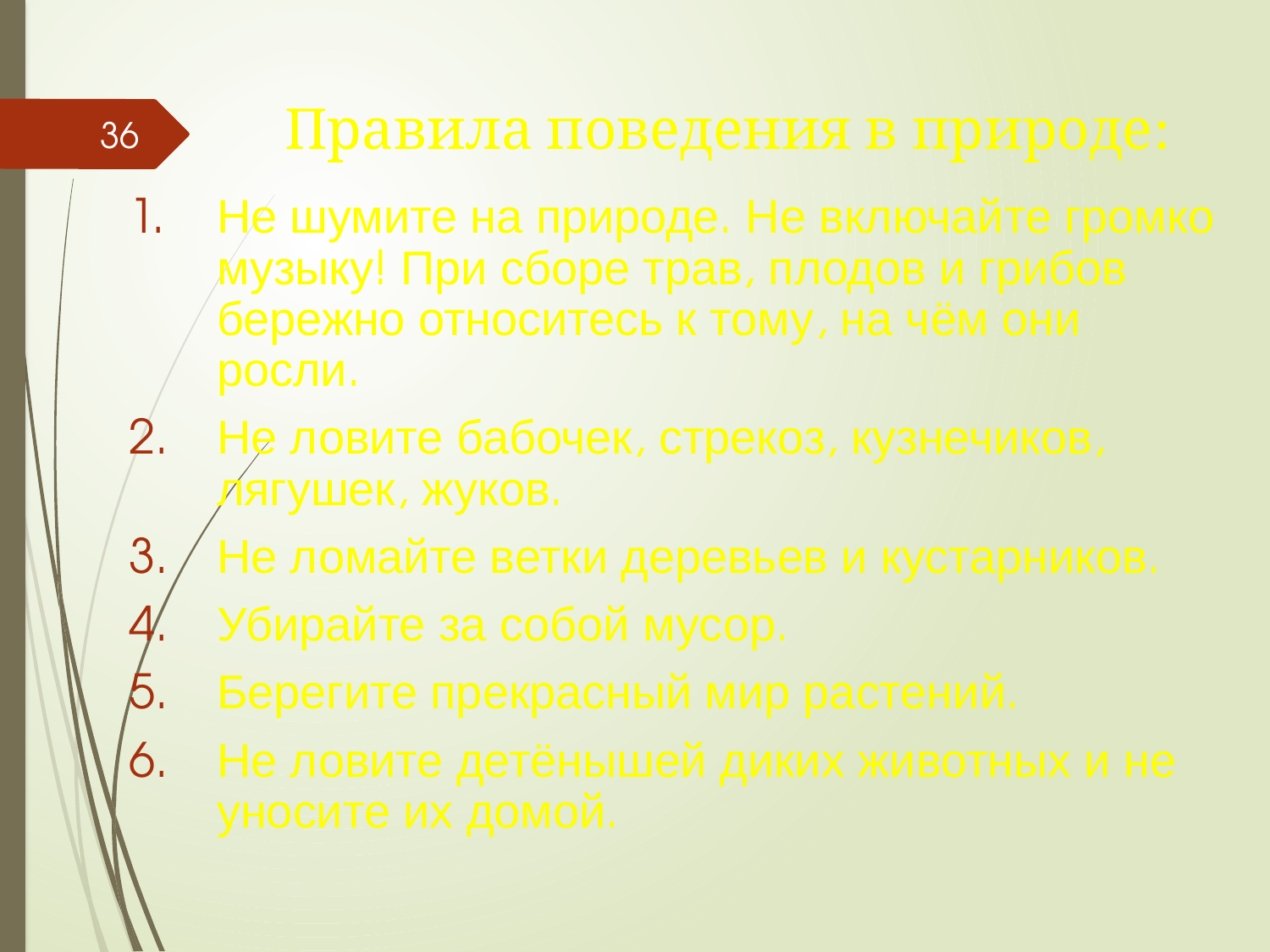

# Правила поведения в природе:
36
Не шумите на природе. Не включайте громко музыку! При сборе трав, плодов и грибов бережно относитесь к тому, на чём они росли.
Не ловите бабочек, стрекоз, кузнечиков, лягушек, жуков.
Не ломайте ветки деревьев и кустарников.
Убирайте за собой мусор.
Берегите прекрасный мир растений.
Не ловите детёнышей диких животных и не уносите их домой.